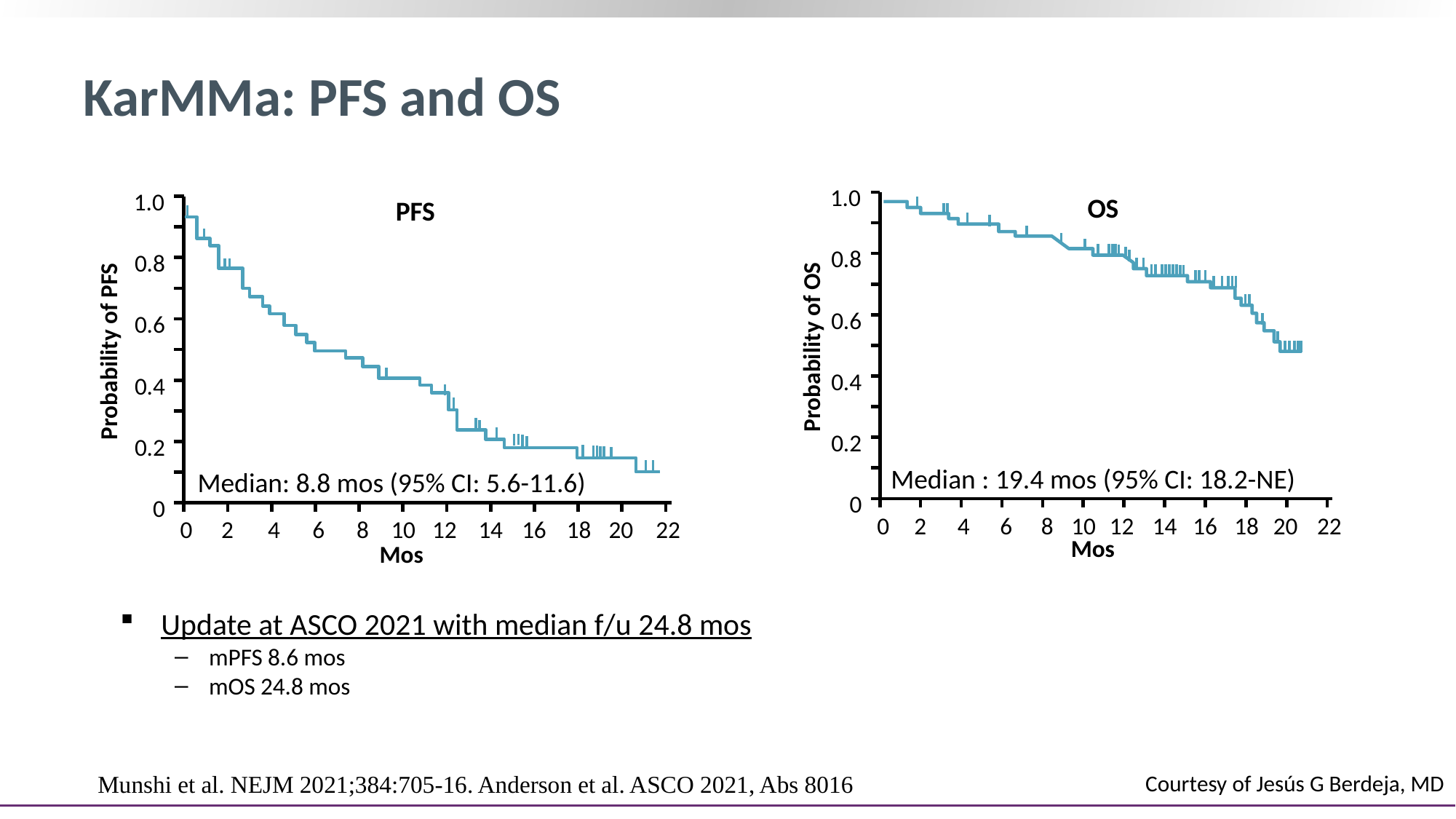

# KarMMa: PFS and OS
1.0
OS

0.8
0.6
Probability of OS
0.4
0.2
Median : 19.4 mos (95% CI: 18.2-NE)
0
0
2
4
6
8
10
12
14
16
18
20
22
Mos
1.0
PFS

0.8
0.6
Probability of PFS
0.4
0.2
Median: 8.8 mos (95% CI: 5.6-11.6)
0
0
2
4
6
8
10
12
14
16
18
20
22
Mos
Update at ASCO 2021 with median f/u 24.8 mos
mPFS 8.6 mos
mOS 24.8 mos
Munshi et al. NEJM 2021;384:705-16. Anderson et al. ASCO 2021, Abs 8016
Courtesy of Jesús G Berdeja, MD